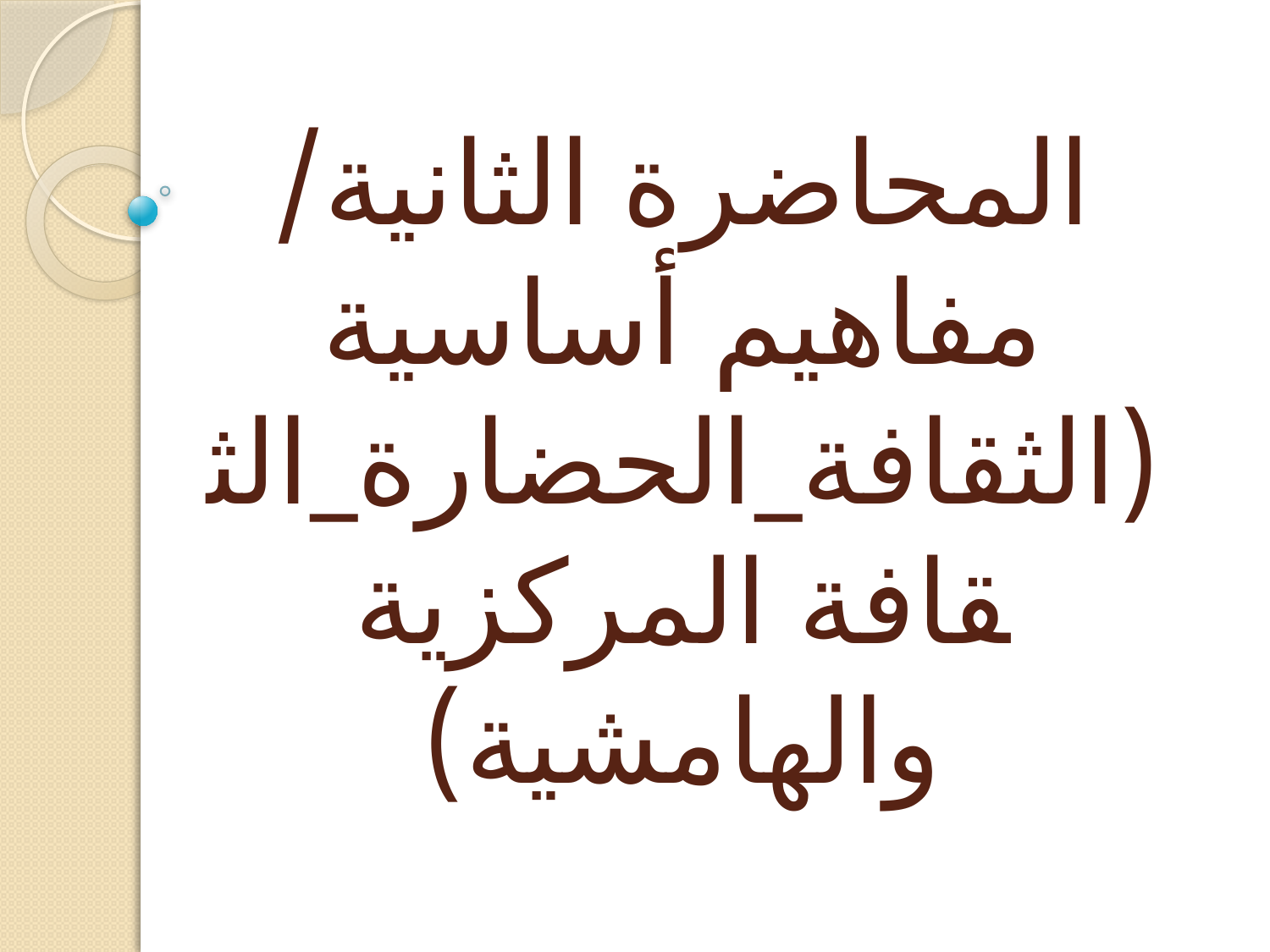

# المحاضرة الثانية/ مفاهيم أساسية (الثقافة_الحضارة_الثقافة المركزية والهامشية)